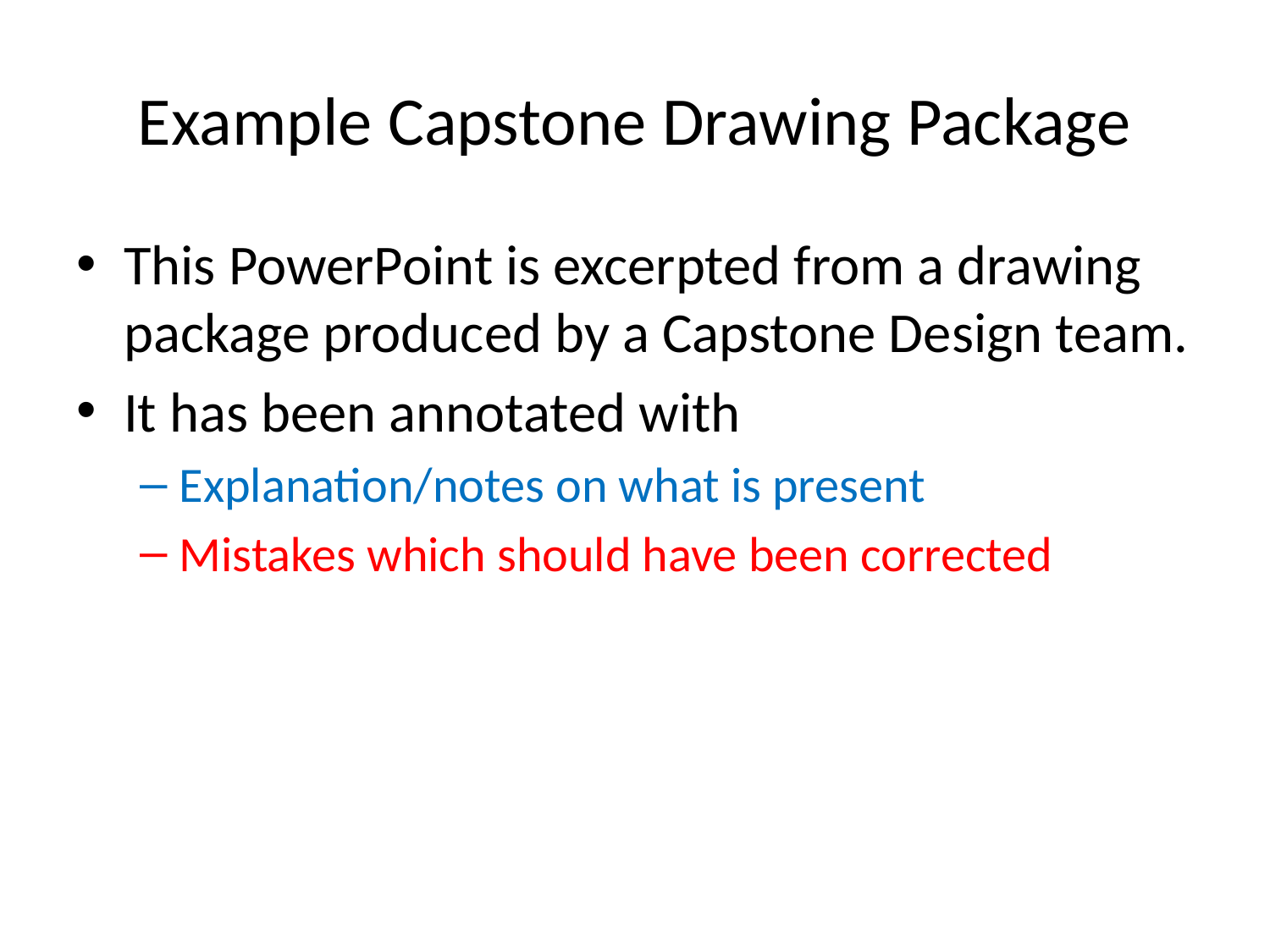

# Example Capstone Drawing Package
This PowerPoint is excerpted from a drawing package produced by a Capstone Design team.
It has been annotated with
Explanation/notes on what is present
Mistakes which should have been corrected